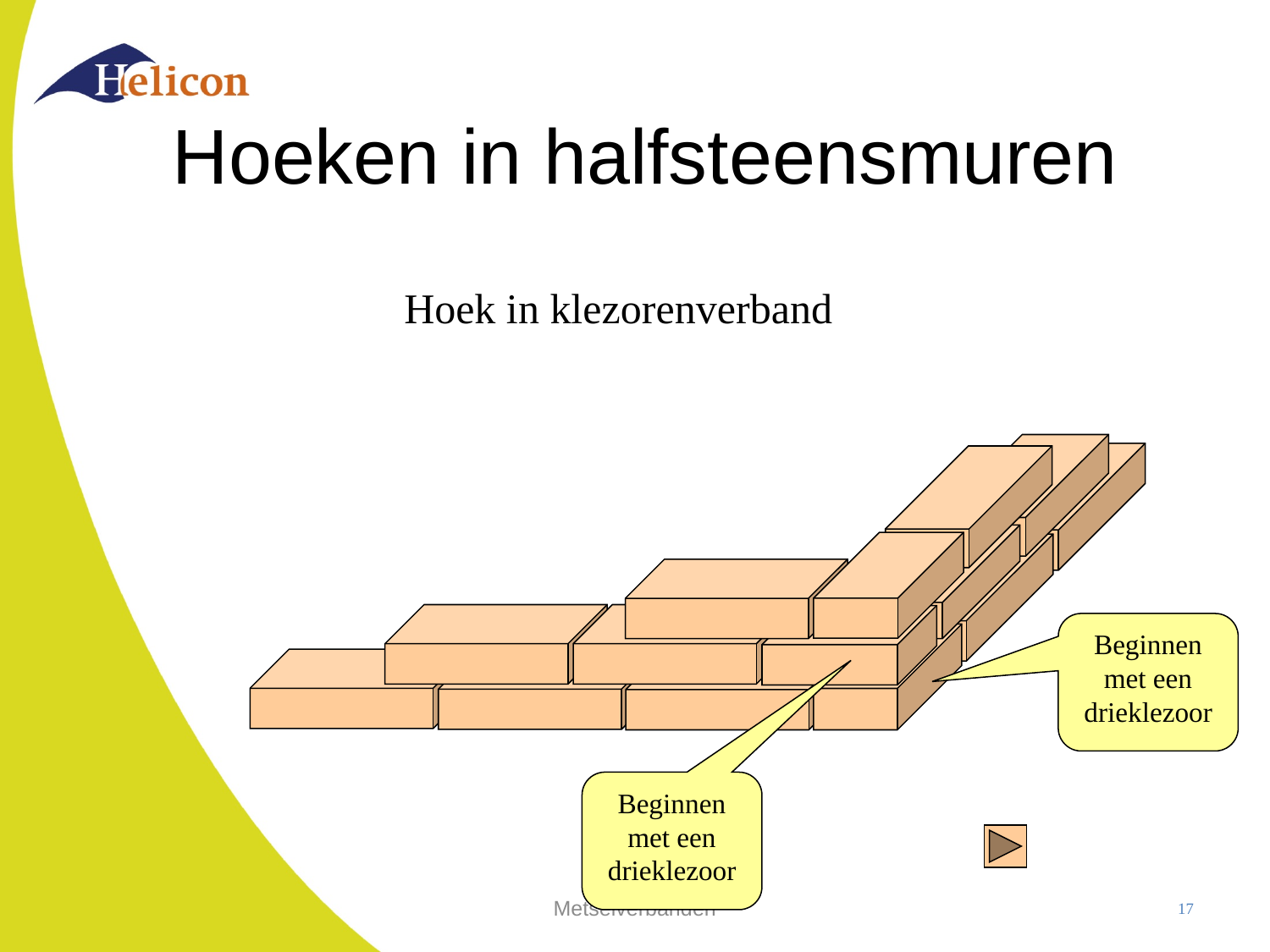

# Hoeken in halfsteensmuren
Hoek in klezorenverband

Beginnen met een drieklezoor

Beginnen met een drieklezoor

Metselverbanden
17